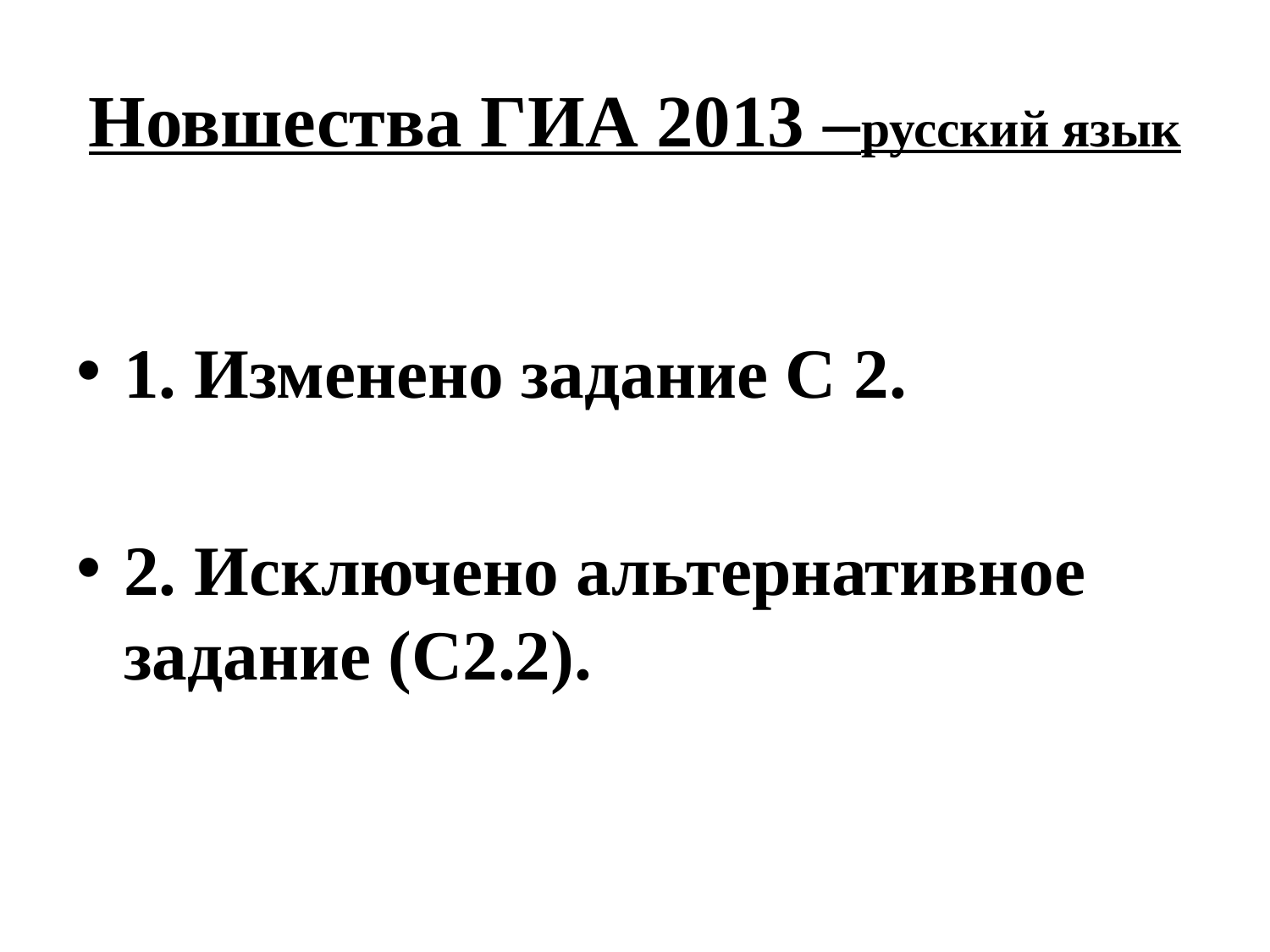

# Новшества ГИА 2013 –русский язык

1. Изменено задание С 2.

2. Исключено альтернативное задание (С2.2).